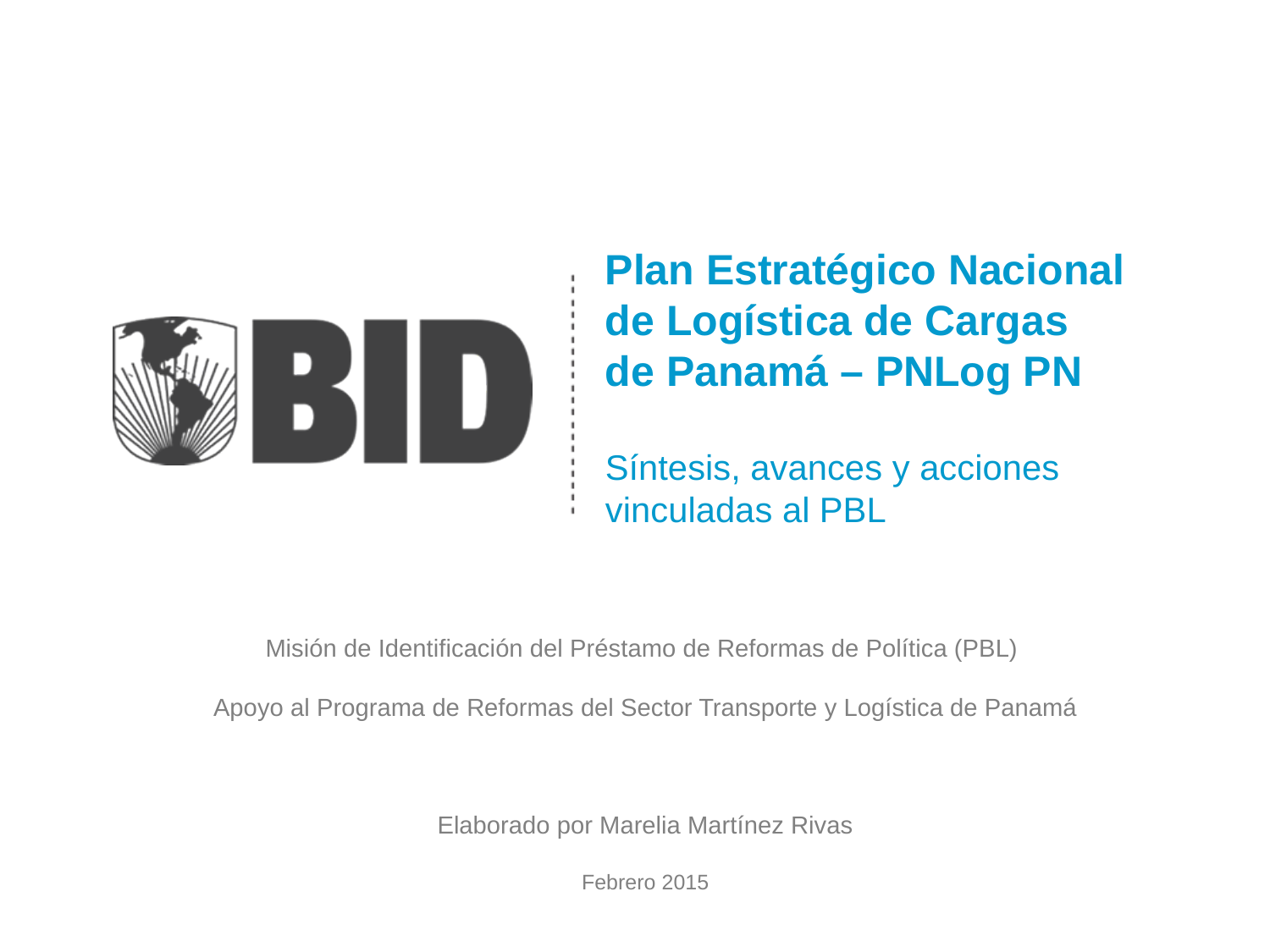

# Plan Estratégico Nacional de Logística de Cargas de Panamá – PNLog PN Síntesis, avances y acciones vinculadas al PBL
Misión de Identificación del Préstamo de Reformas de Política (PBL)

Apoyo al Programa de Reformas del Sector Transporte y Logística de Panamá

Elaborado por Marelia Martínez Rivas

Febrero 2015